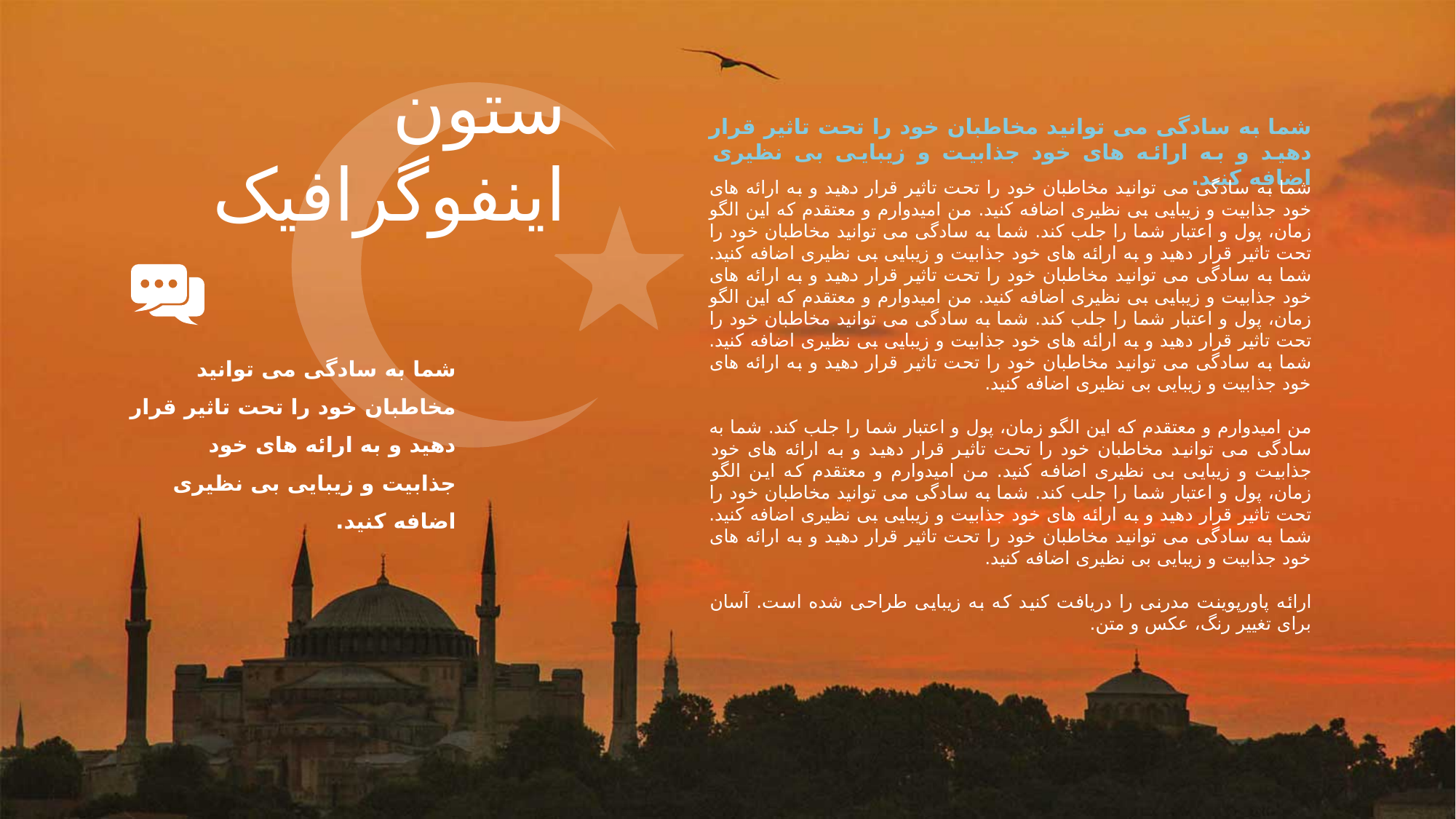

ستون
اینفوگرافیک

شما به سادگی می توانید مخاطبان خود را تحت تاثیر قرار دهید و به ارائه های خود جذابیت و زیبایی بی نظیری اضافه کنید.
شما به سادگی می توانید مخاطبان خود را تحت تاثیر قرار دهید و به ارائه های خود جذابیت و زیبایی بی نظیری اضافه کنید. من امیدوارم و معتقدم که این الگو زمان، پول و اعتبار شما را جلب کند. شما به سادگی می توانید مخاطبان خود را تحت تاثیر قرار دهید و به ارائه های خود جذابیت و زیبایی بی نظیری اضافه کنید. شما به سادگی می توانید مخاطبان خود را تحت تاثیر قرار دهید و به ارائه های خود جذابیت و زیبایی بی نظیری اضافه کنید. من امیدوارم و معتقدم که این الگو زمان، پول و اعتبار شما را جلب کند. شما به سادگی می توانید مخاطبان خود را تحت تاثیر قرار دهید و به ارائه های خود جذابیت و زیبایی بی نظیری اضافه کنید. شما به سادگی می توانید مخاطبان خود را تحت تاثیر قرار دهید و به ارائه های خود جذابیت و زیبایی بی نظیری اضافه کنید.

من امیدوارم و معتقدم که این الگو زمان، پول و اعتبار شما را جلب کند. شما به سادگی می توانید مخاطبان خود را تحت تاثیر قرار دهید و به ارائه های خود جذابیت و زیبایی بی نظیری اضافه کنید. من امیدوارم و معتقدم که این الگو زمان، پول و اعتبار شما را جلب کند. شما به سادگی می توانید مخاطبان خود را تحت تاثیر قرار دهید و به ارائه های خود جذابیت و زیبایی بی نظیری اضافه کنید. شما به سادگی می توانید مخاطبان خود را تحت تاثیر قرار دهید و به ارائه های خود جذابیت و زیبایی بی نظیری اضافه کنید.

ارائه پاورپوینت مدرنی را دریافت کنید که به زیبایی طراحی شده است. آسان برای تغییر رنگ، عکس و متن.

شما به سادگی می توانید مخاطبان خود را تحت تاثیر قرار دهید و به ارائه های خود جذابیت و زیبایی بی نظیری اضافه کنید.